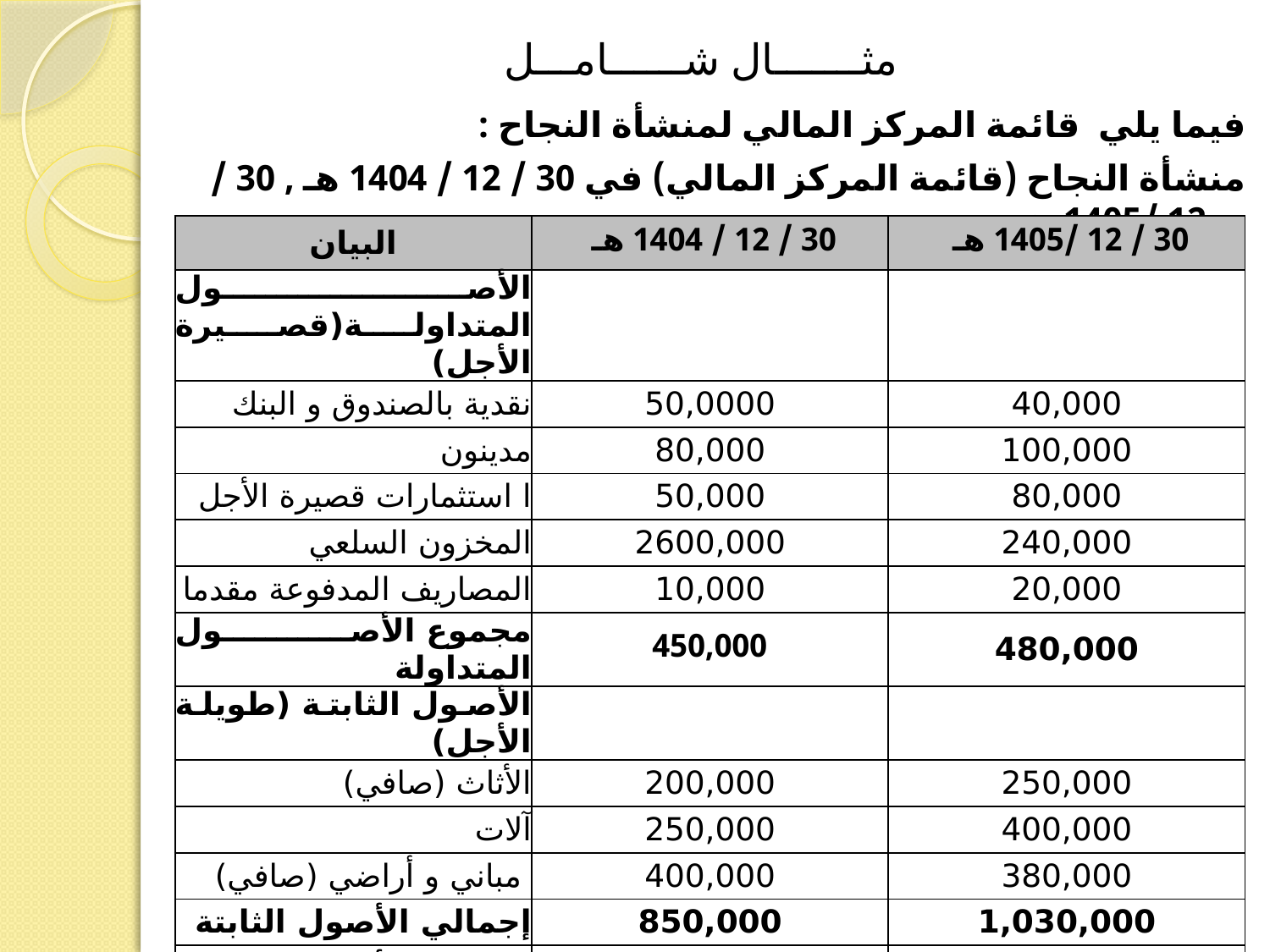

# مثـــــــال شــــــامـــل
فيما يلي  قائمة المركز المالي لمنشأة النجاح :
منشأة النجاح (قائمة المركز المالي) في 30 / 12 / 1404 هـ , 30 / 12 /1405 هـ
| البيان | 30 / 12 / 1404 هـ | 30 / 12 /1405 هـ |
| --- | --- | --- |
| الأصول المتداولة(قصيرة الأجل) |  |  |
| نقدية بالصندوق و البنك | 50,0000 | 40,000 |
| مدينون | 80,000 | 100,000 |
| ا استثمارات قصيرة الأجل | 50,000 | 80,000 |
| المخزون السلعي | 2600,000 | 240,000 |
| المصاريف المدفوعة مقدما | 10,000 | 20,000 |
| مجموع الأصول المتداولة | 450,000 | 480,000 |
| الأصول الثابتة (طويلة الأجل) |  |  |
| الأثاث (صافي) | 200,000 | 250,000 |
| آلات | 250,000 | 400,000 |
| مباني و أراضي (صافي) | 400,000 | 380,000 |
| إجمالي الأصول الثابتة | 850,000 | 1,030,000 |
| إجمالي الأصول | 1,300,000 | 1,510,000 |